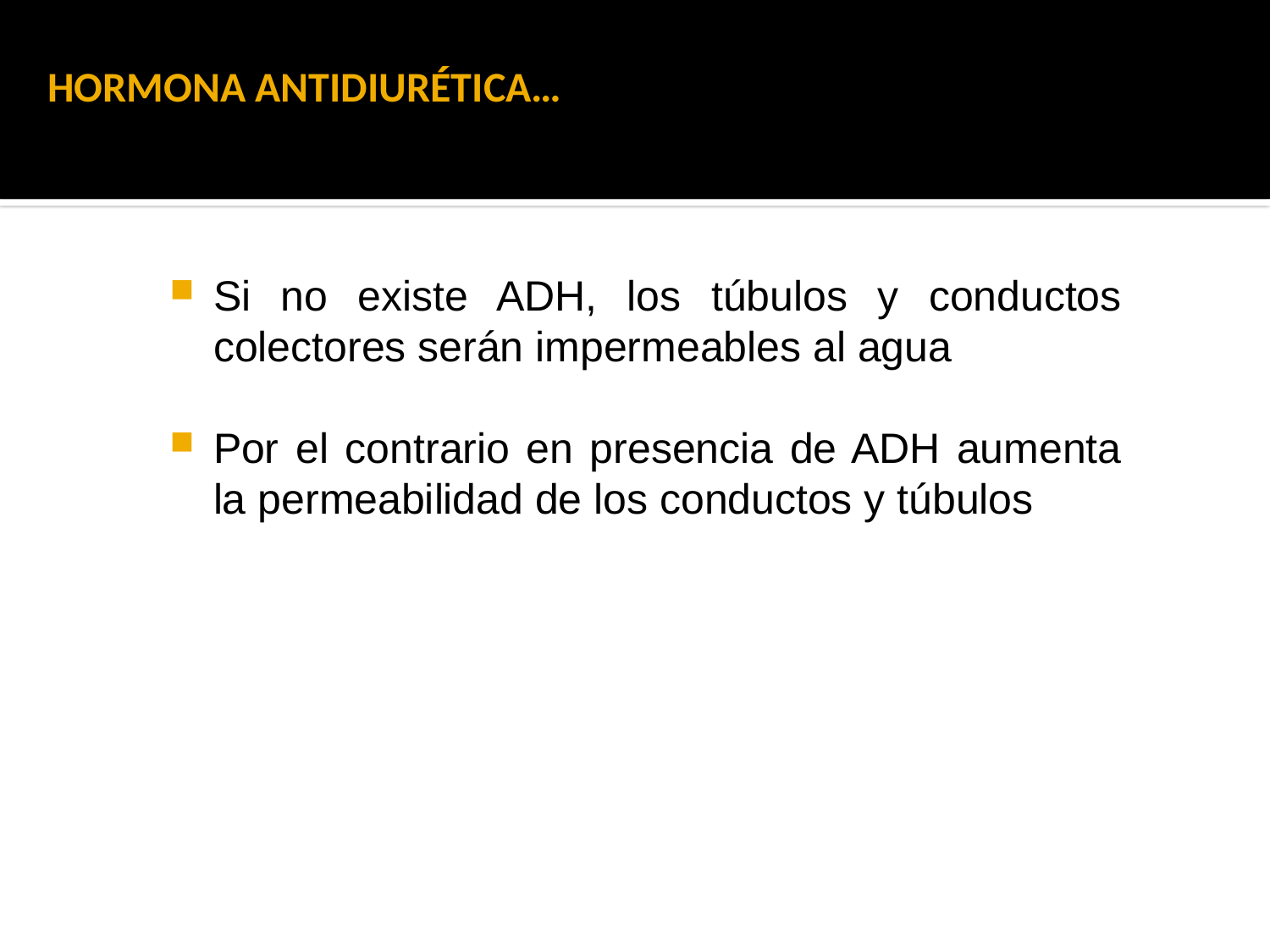

# HORMONA ANTIDIURÉTICA…
Si no existe ADH, los túbulos y conductos colectores serán impermeables al agua

Por el contrario en presencia de ADH aumenta la permeabilidad de los conductos y túbulos